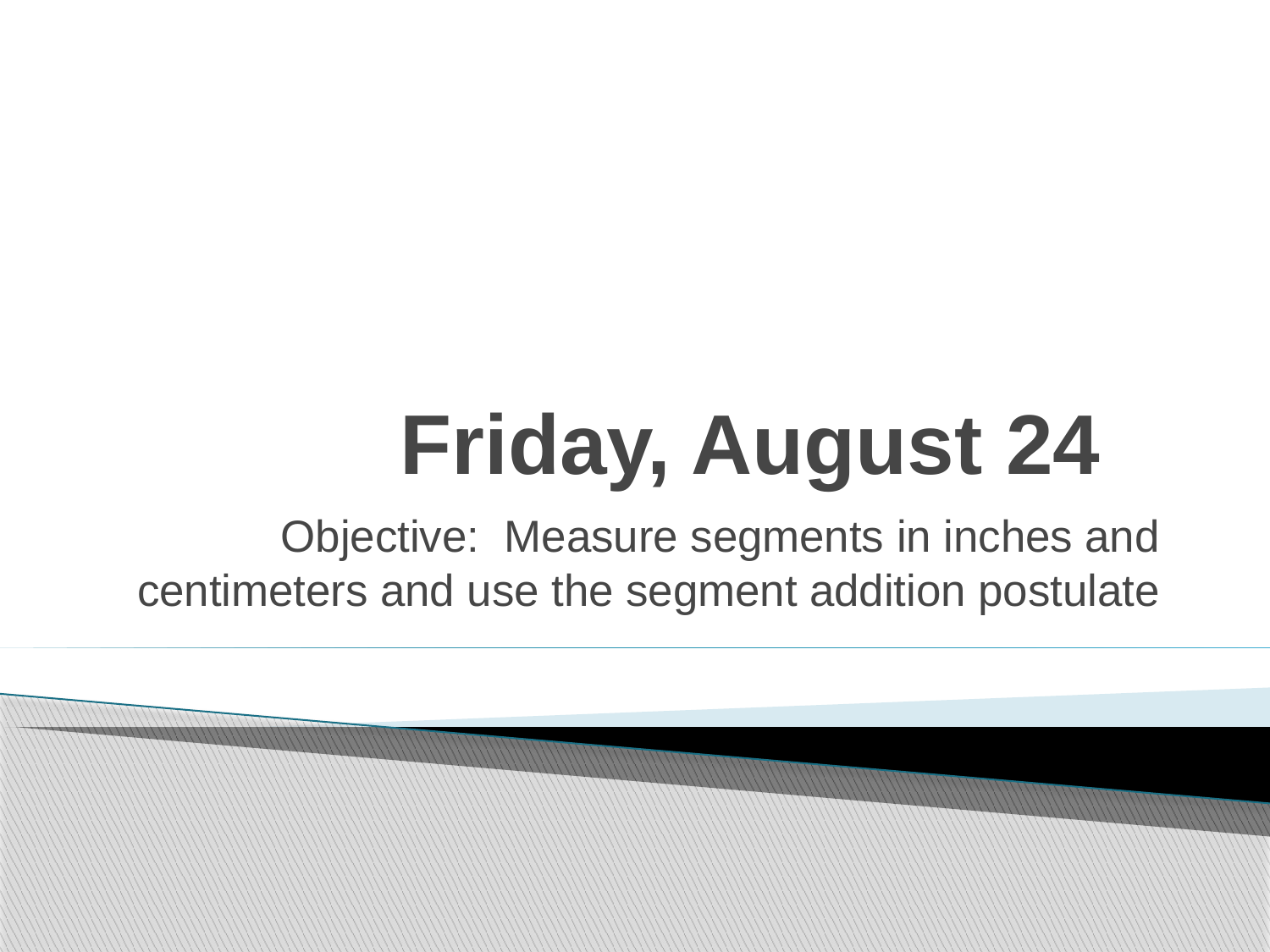

# Friday, August 24
Objective:  Measure segments in inches and centimeters and use the segment addition postulate